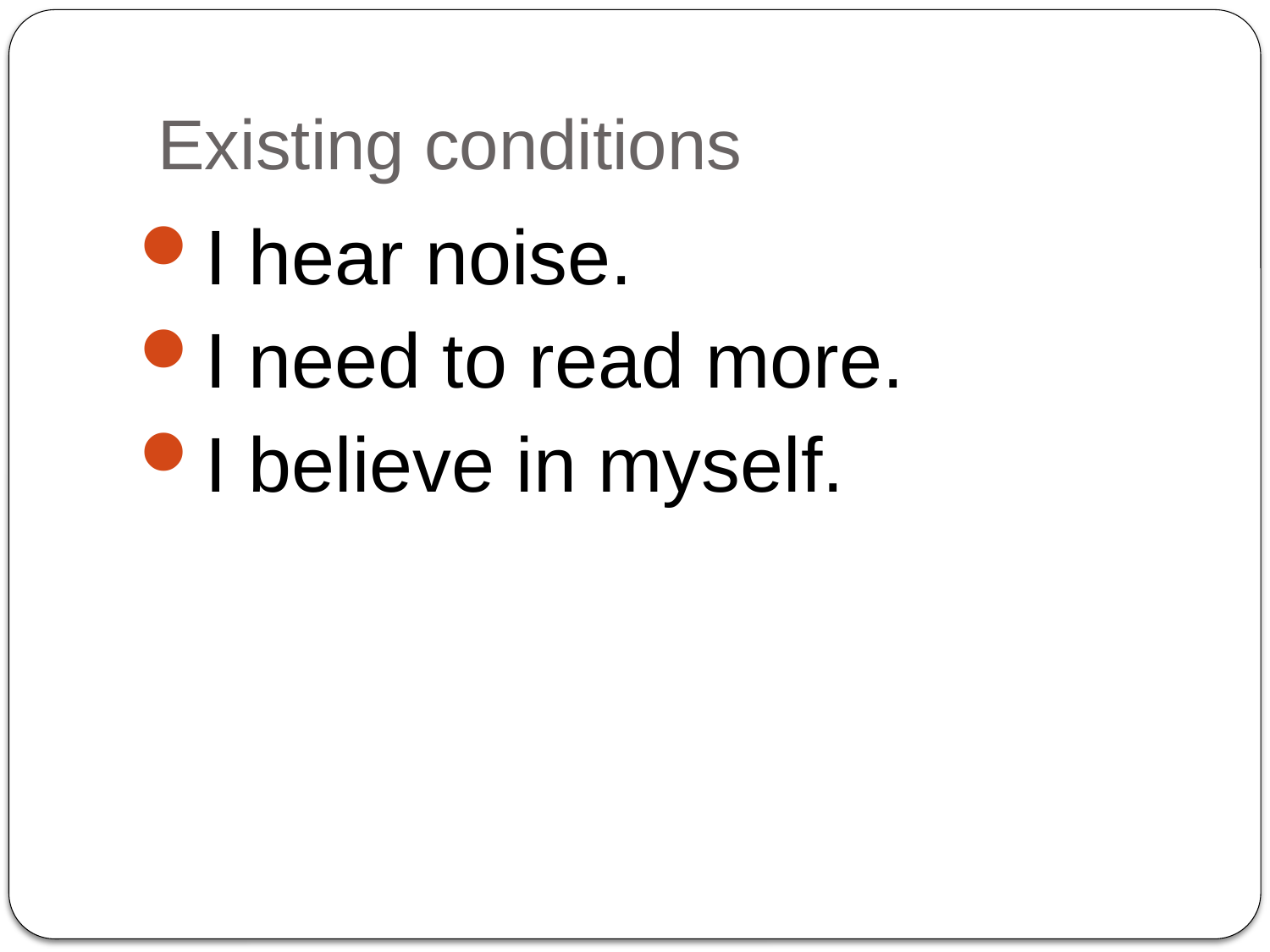

# Existing conditions
I hear noise.
I need to read more.
I believe in myself.